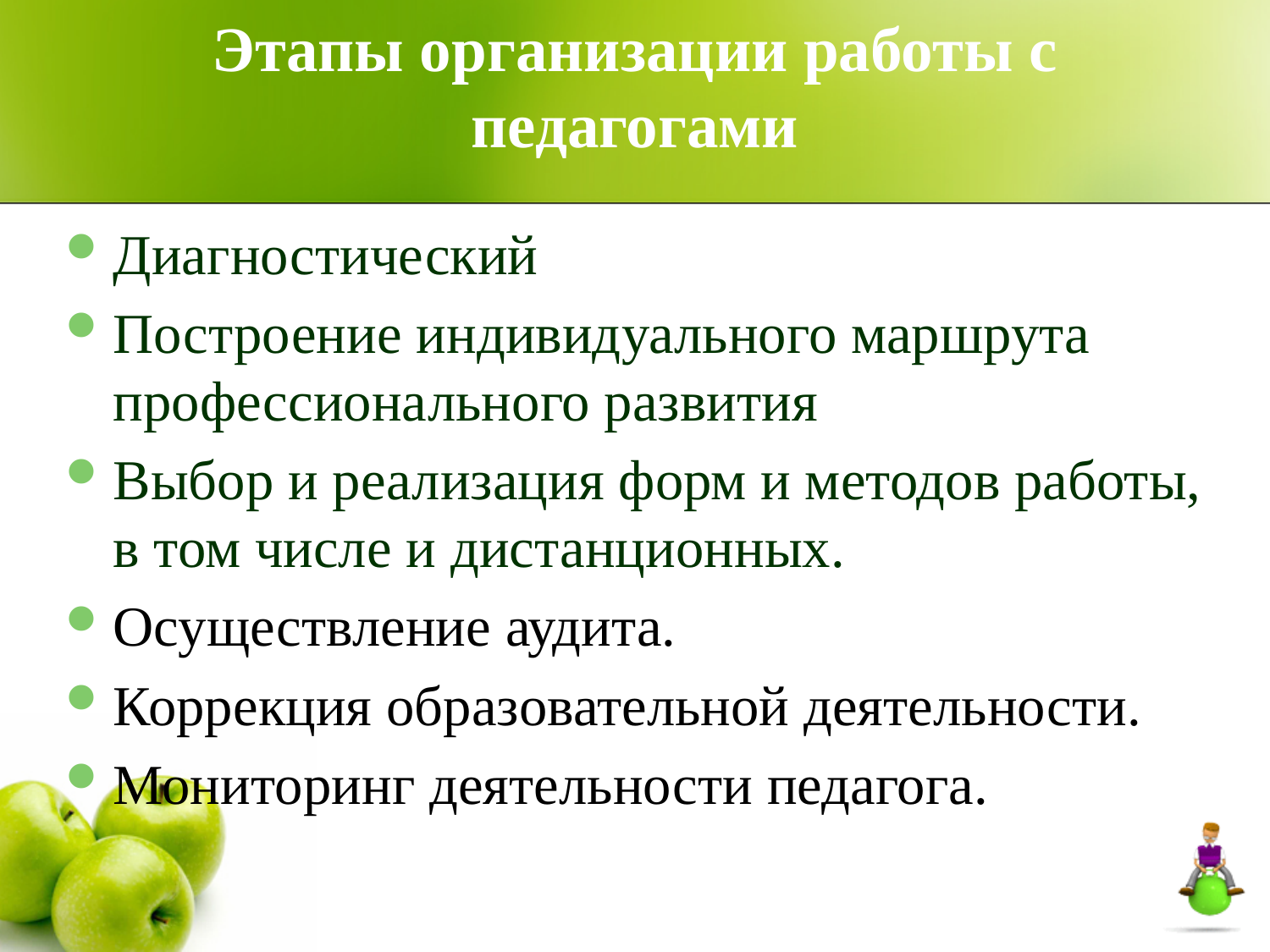

# Этапы организации работы с педагогами
Диагностический
Построение индивидуального маршрута профессионального развития
Выбор и реализация форм и методов работы, в том числе и дистанционных.
Осуществление аудита.
Коррекция образовательной деятельности.
Мониторинг деятельности педагога.